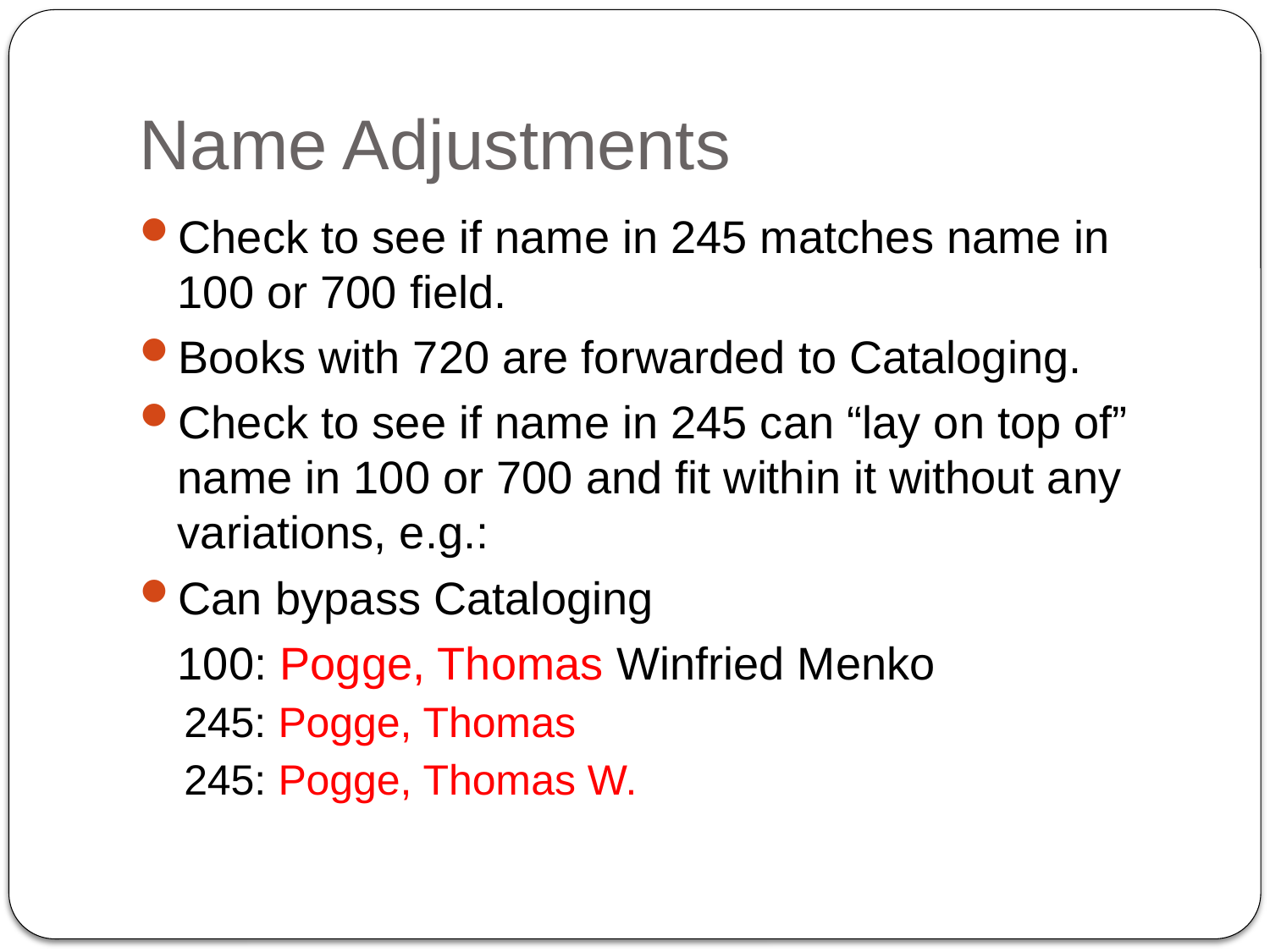

# Name Adjustments
Check to see if name in 245 matches name in 100 or 700 field.
Books with 720 are forwarded to Cataloging.
Check to see if name in 245 can “lay on top of” name in 100 or 700 and fit within it without any variations, e.g.:
Can bypass Cataloging
	100: Pogge, Thomas Winfried Menko
245: Pogge, Thomas
245: Pogge, Thomas W.